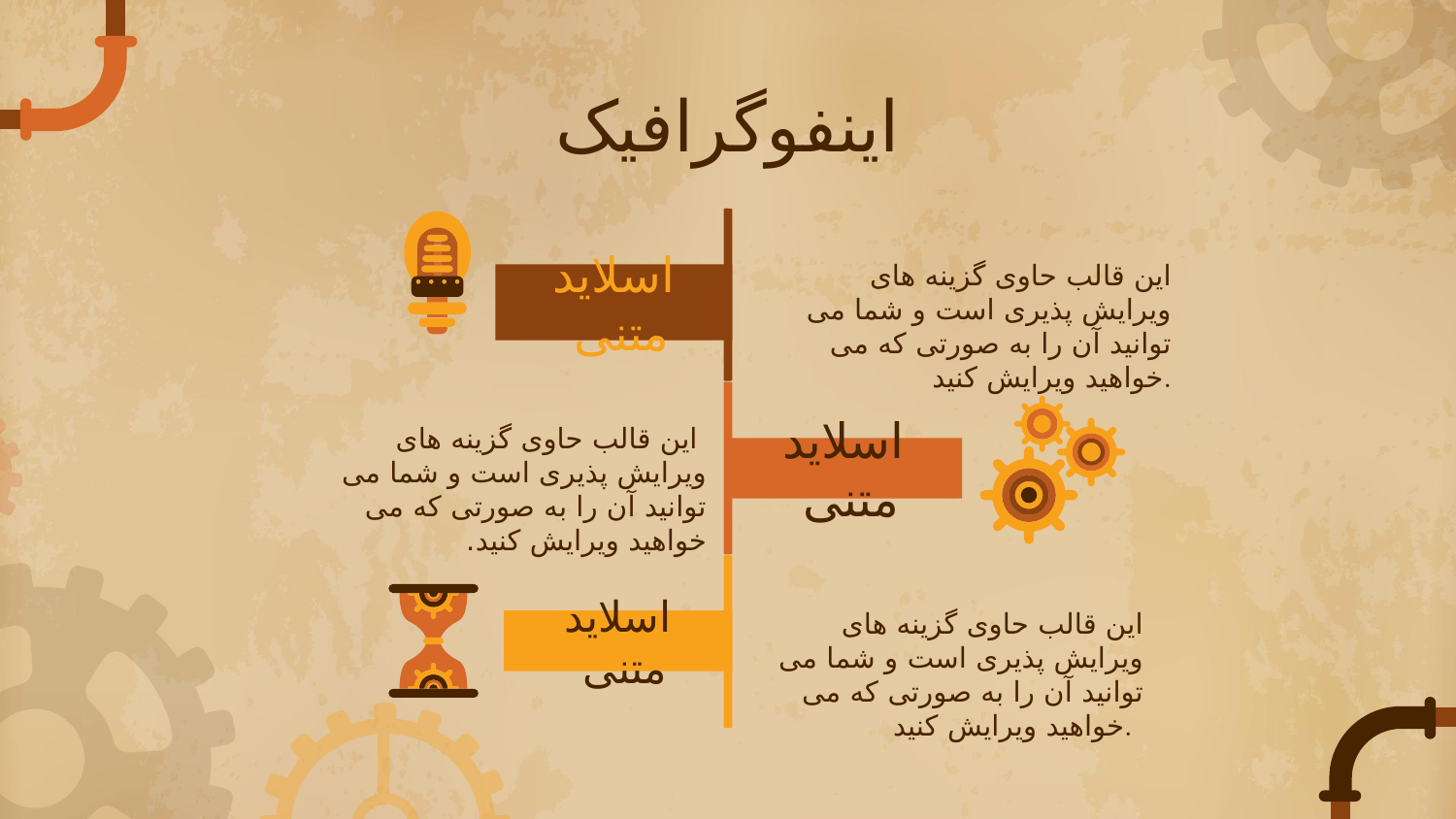

# اینفوگرافیک

اسلاید متنی

اسلاید متنی

اسلاید متنی

 این قالب حاوی گزینه های ویرایش پذیری است و شما می توانید آن را به صورتی که می خواهید ویرایش کنید.

 این قالب حاوی گزینه های ویرایش پذیری است و شما می توانید آن را به صورتی که می خواهید ویرایش کنید.

 این قالب حاوی گزینه های ویرایش پذیری است و شما می توانید آن را به صورتی که می خواهید ویرایش کنید.